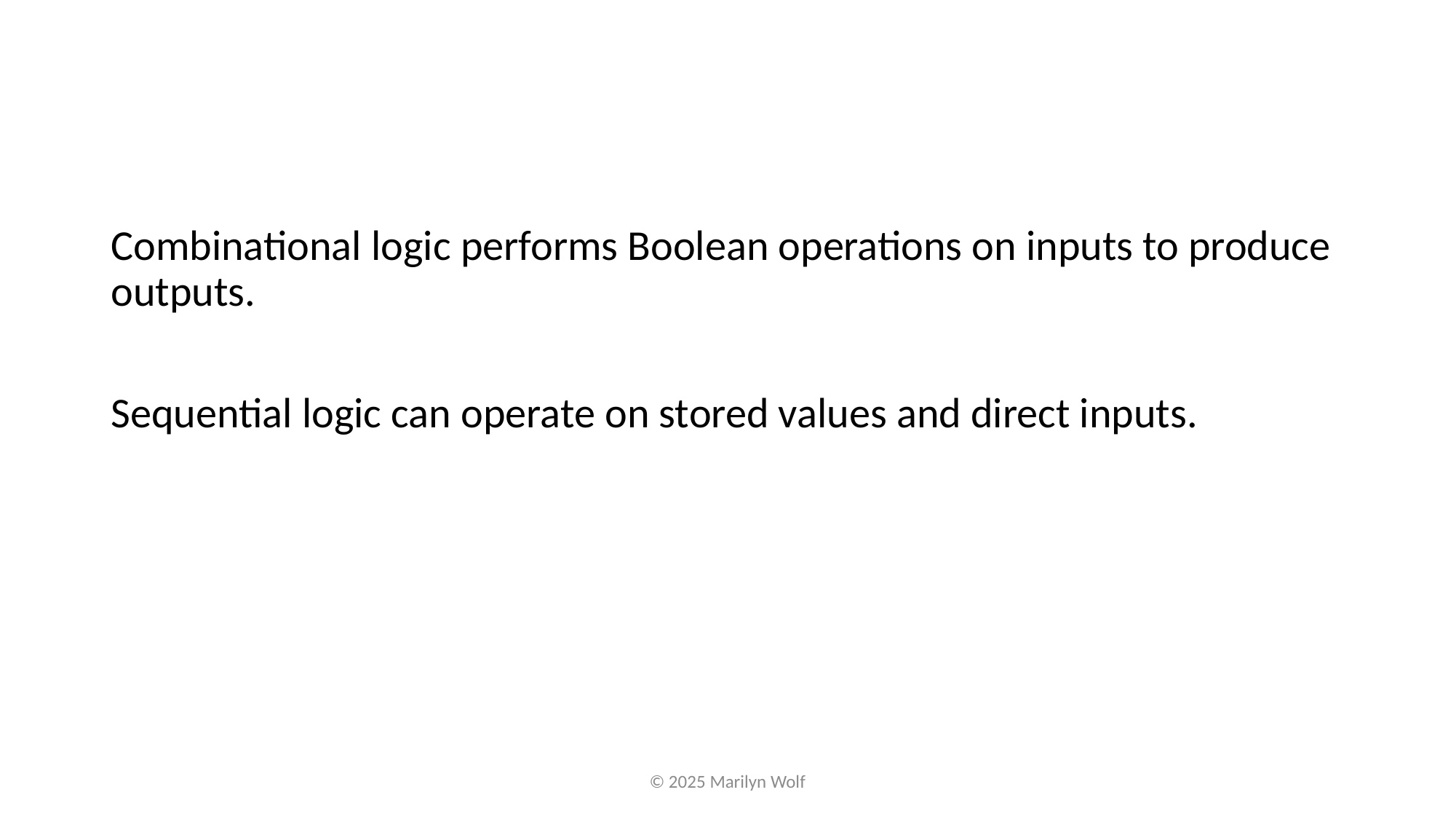

Combinational logic performs Boolean operations on inputs to produce outputs.

Sequential logic can operate on stored values and direct inputs.
© 2025 Marilyn Wolf